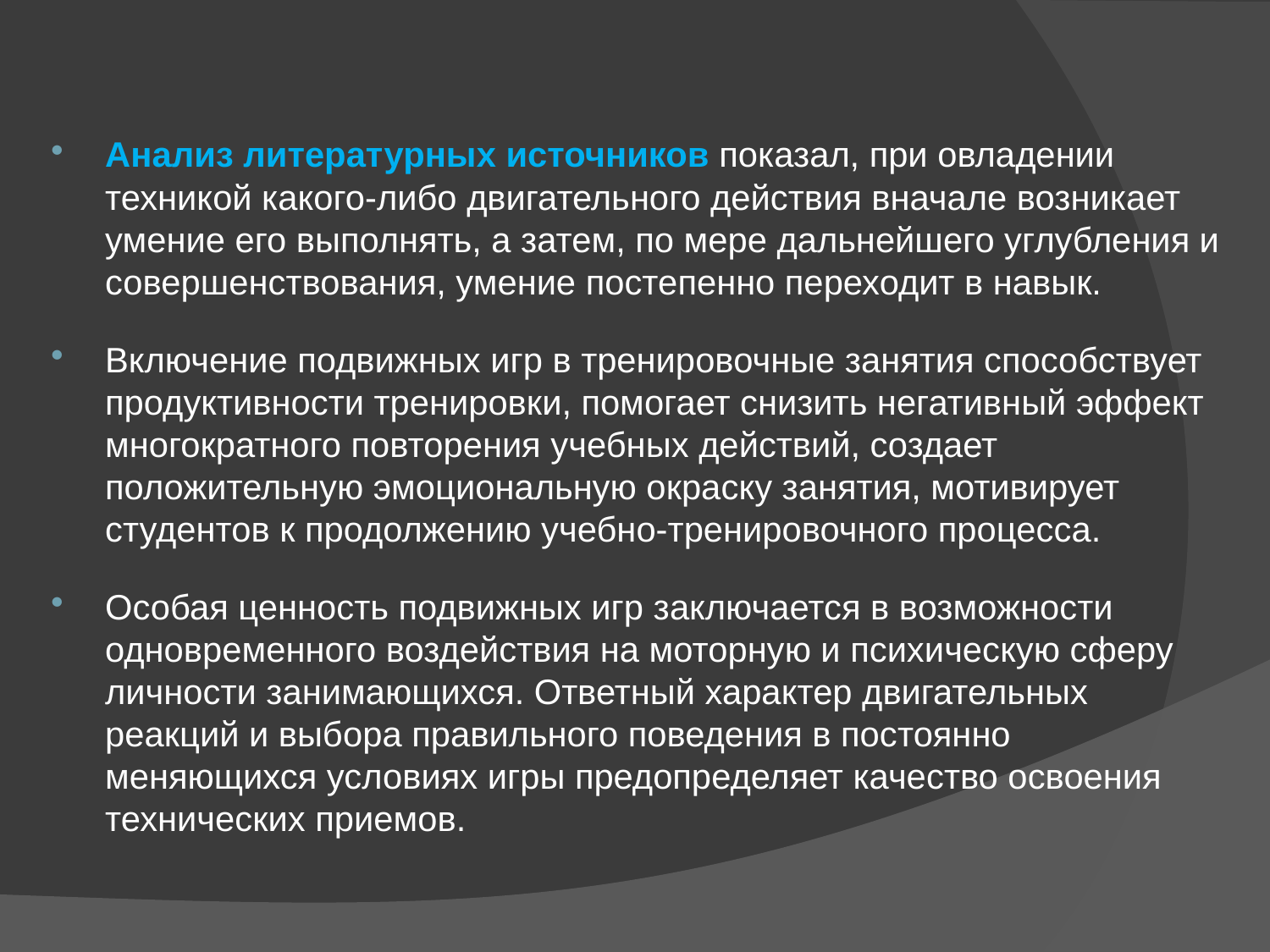

Анализ литературных источников показал, при овладении техникой какого-либо двигательного действия вначале возникает умение его выполнять, а затем, по мере дальнейшего углубления и совершенствования, умение постепенно переходит в навык.
Включение подвижных игр в тренировочные занятия способствует продуктивности тренировки, помогает снизить негативный эффект многократного повторения учебных действий, создает положительную эмоциональную окраску занятия, мотивирует студентов к продолжению учебно-тренировочного процесса.
Особая ценность подвижных игр заключается в возможности одновременного воздействия на моторную и психическую сферу личности занимающихся. Ответный характер двигательных реакций и выбора правильного поведения в постоянно меняющихся условиях игры предопределяет качество освоения технических приемов.